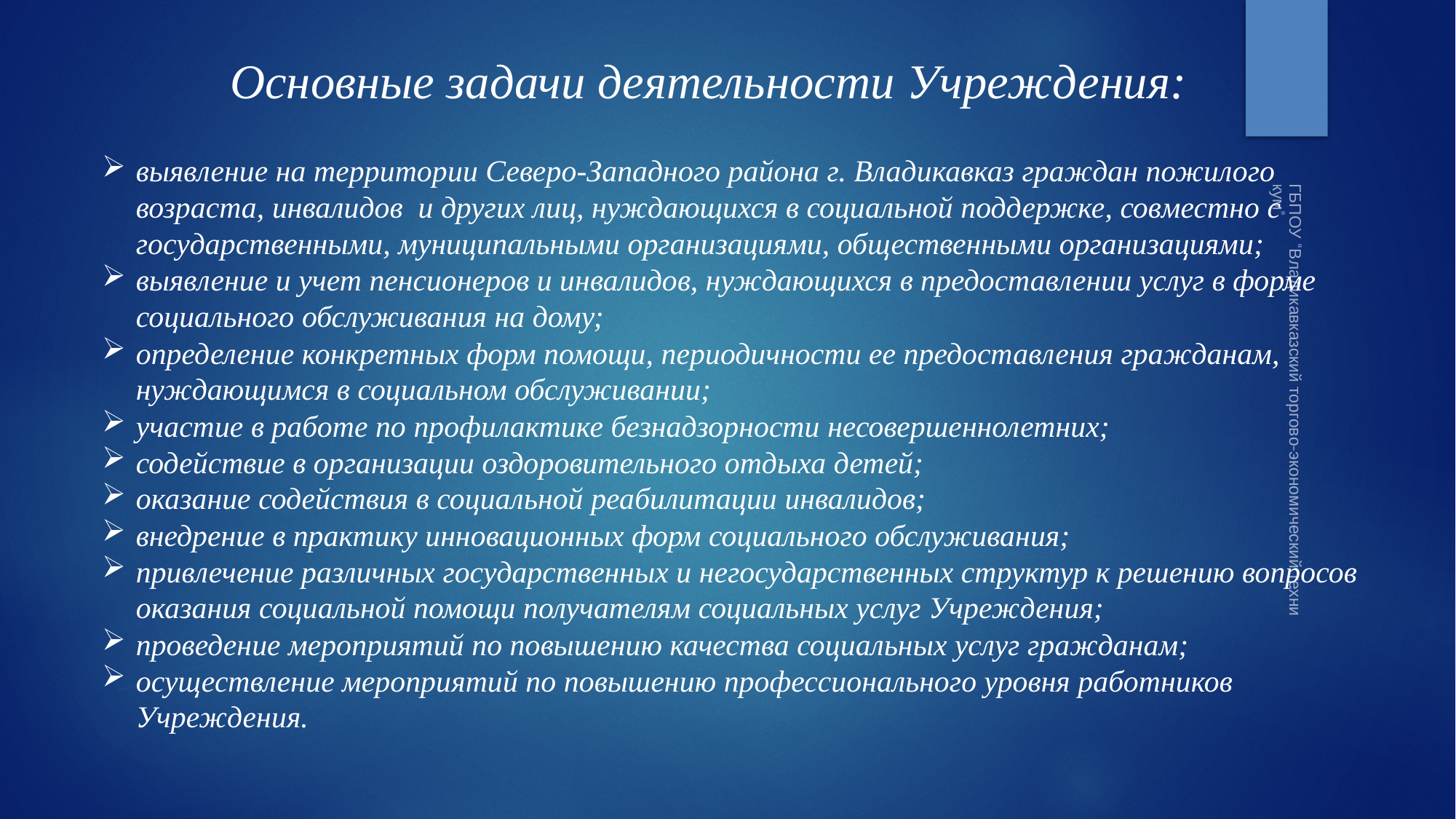

Основные задачи деятельности Учреждения:
выявление на территории Северо-Западного района г. Владикавказ граждан пожилого возраста, инвалидов  и других лиц, нуждающихся в социальной поддержке, совместно с государственными, муниципальными организациями, общественными организациями;
выявление и учет пенсионеров и инвалидов, нуждающихся в предоставлении услуг в форме социального обслуживания на дому;
определение конкретных форм помощи, периодичности ее предоставления гражданам, нуждающимся в социальном обслуживании;
участие в работе по профилактике безнадзорности несовершеннолетних;
содействие в организации оздоровительного отдыха детей;
оказание содействия в социальной реабилитации инвалидов;
внедрение в практику инновационных форм социального обслуживания;
привлечение различных государственных и негосударственных структур к решению вопросов оказания социальной помощи получателям социальных услуг Учреждения;
проведение мероприятий по повышению качества социальных услуг гражданам;
осуществление мероприятий по повышению профессионального уровня работников Учреждения.
ГБПОУ "Владикавказский торгово-экономический техникум"